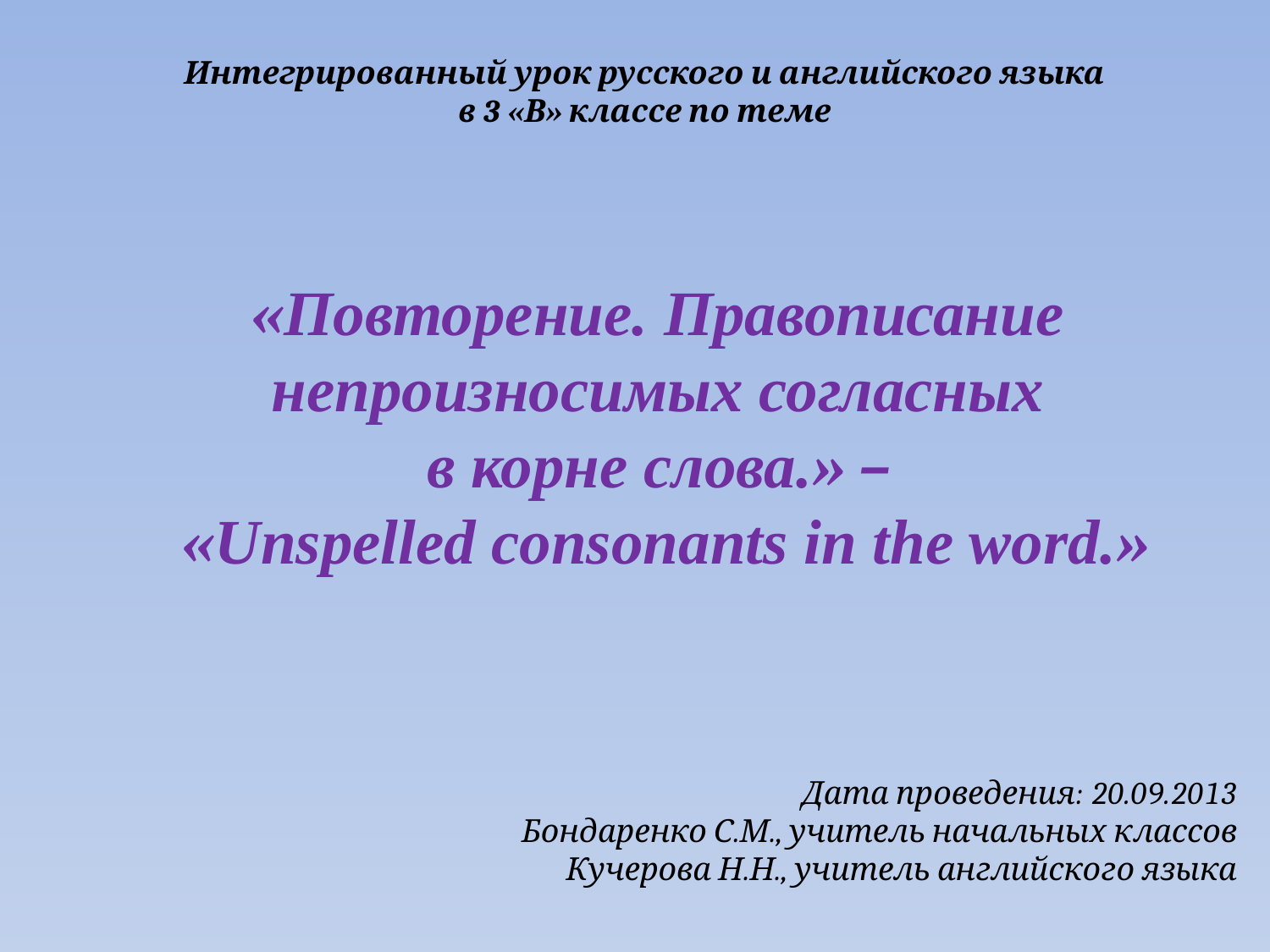

Интегрированный урок русского и английского языка
в 3 «В» классе по теме
«Повторение. Правописание
непроизносимых согласных
в корне слова.» –
«Unspelled consonants in the word.»
Дата проведения: 20.09.2013
Бондаренко С.М., учитель начальных классов
Кучерова Н.Н., учитель английского языка